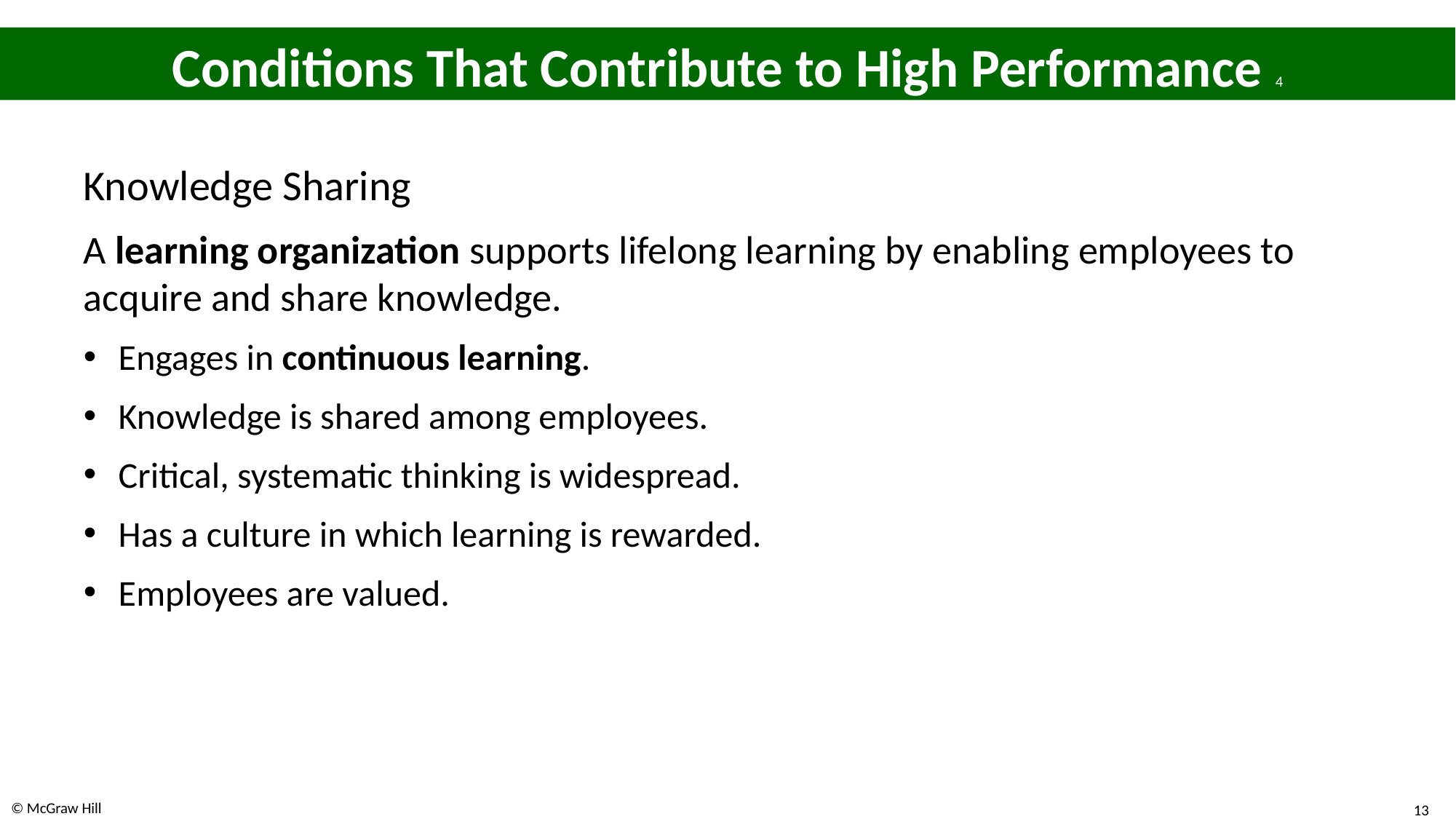

# Conditions That Contribute to High Performance 4
Knowledge Sharing
A learning organization supports lifelong learning by enabling employees to acquire and share knowledge.
Engages in continuous learning.
Knowledge is shared among employees.
Critical, systematic thinking is widespread.
Has a culture in which learning is rewarded.
Employees are valued.